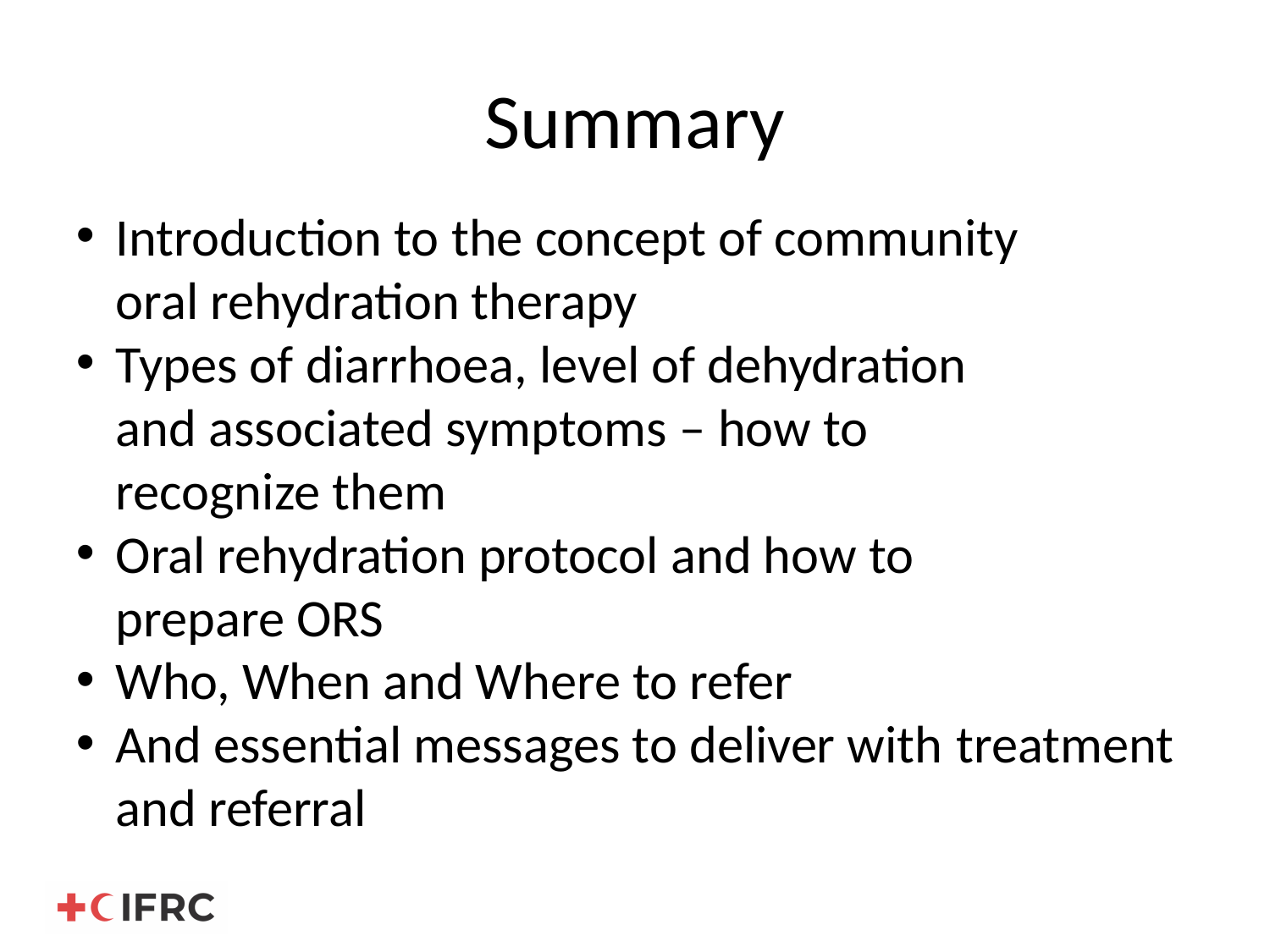

# Summary
Introduction to the concept of community oral rehydration therapy
Types of diarrhoea, level of dehydration and associated symptoms – how to recognize them
Oral rehydration protocol and how to prepare ORS
Who, When and Where to refer
And essential messages to deliver with treatment and referral